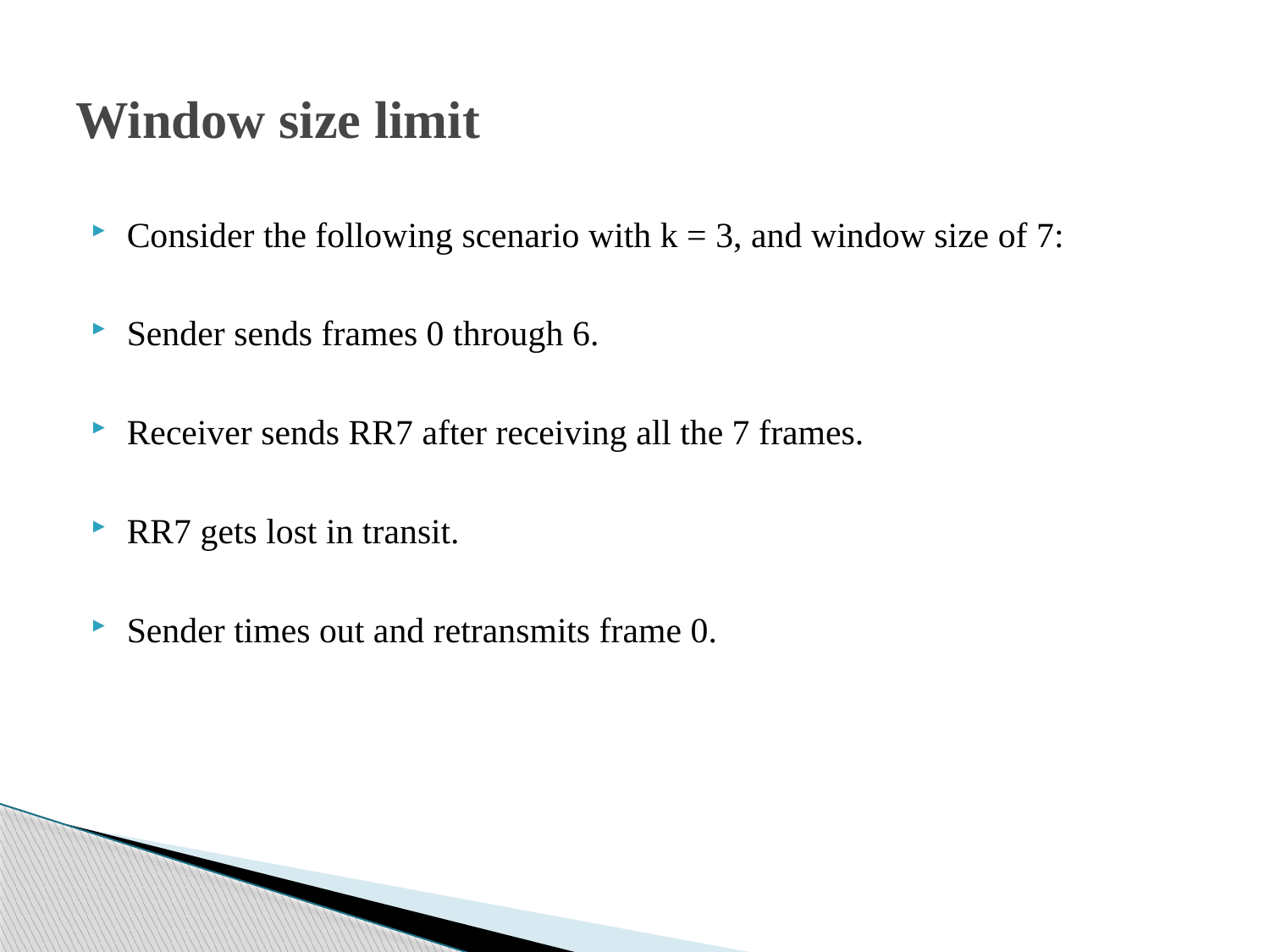

# Window size limit
Consider the following scenario with k = 3, and window size of 7:

Sender sends frames 0 through 6.

Receiver sends RR7 after receiving all the 7 frames.

RR7 gets lost in transit.

Sender times out and retransmits frame 0.